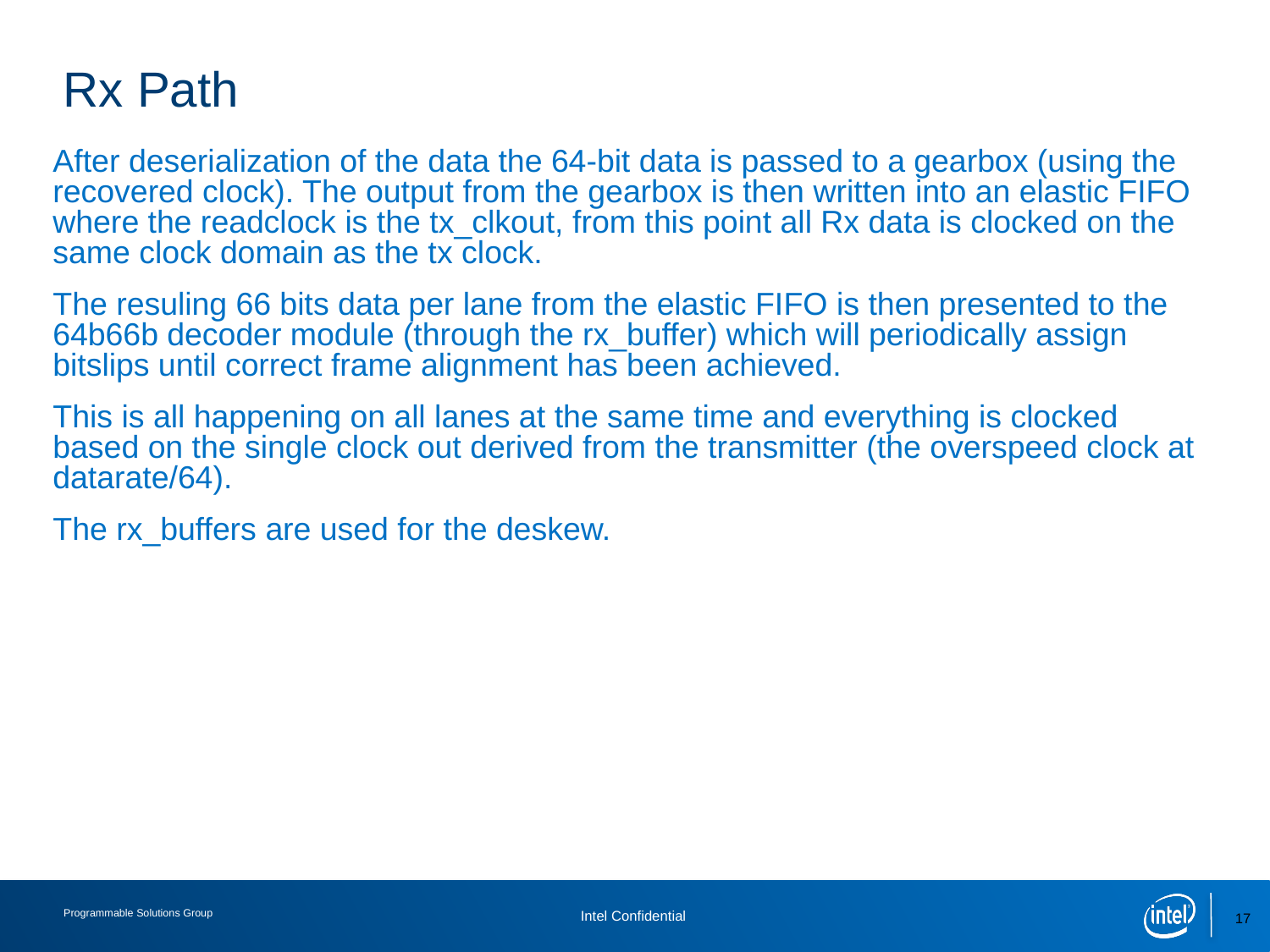

# Rx Path
After deserialization of the data the 64-bit data is passed to a gearbox (using the recovered clock). The output from the gearbox is then written into an elastic FIFO where the readclock is the tx_clkout, from this point all Rx data is clocked on the same clock domain as the tx clock.
The resuling 66 bits data per lane from the elastic FIFO is then presented to the 64b66b decoder module (through the rx_buffer) which will periodically assign bitslips until correct frame alignment has been achieved.
This is all happening on all lanes at the same time and everything is clocked based on the single clock out derived from the transmitter (the overspeed clock at datarate/64).
The rx_buffers are used for the deskew.
17